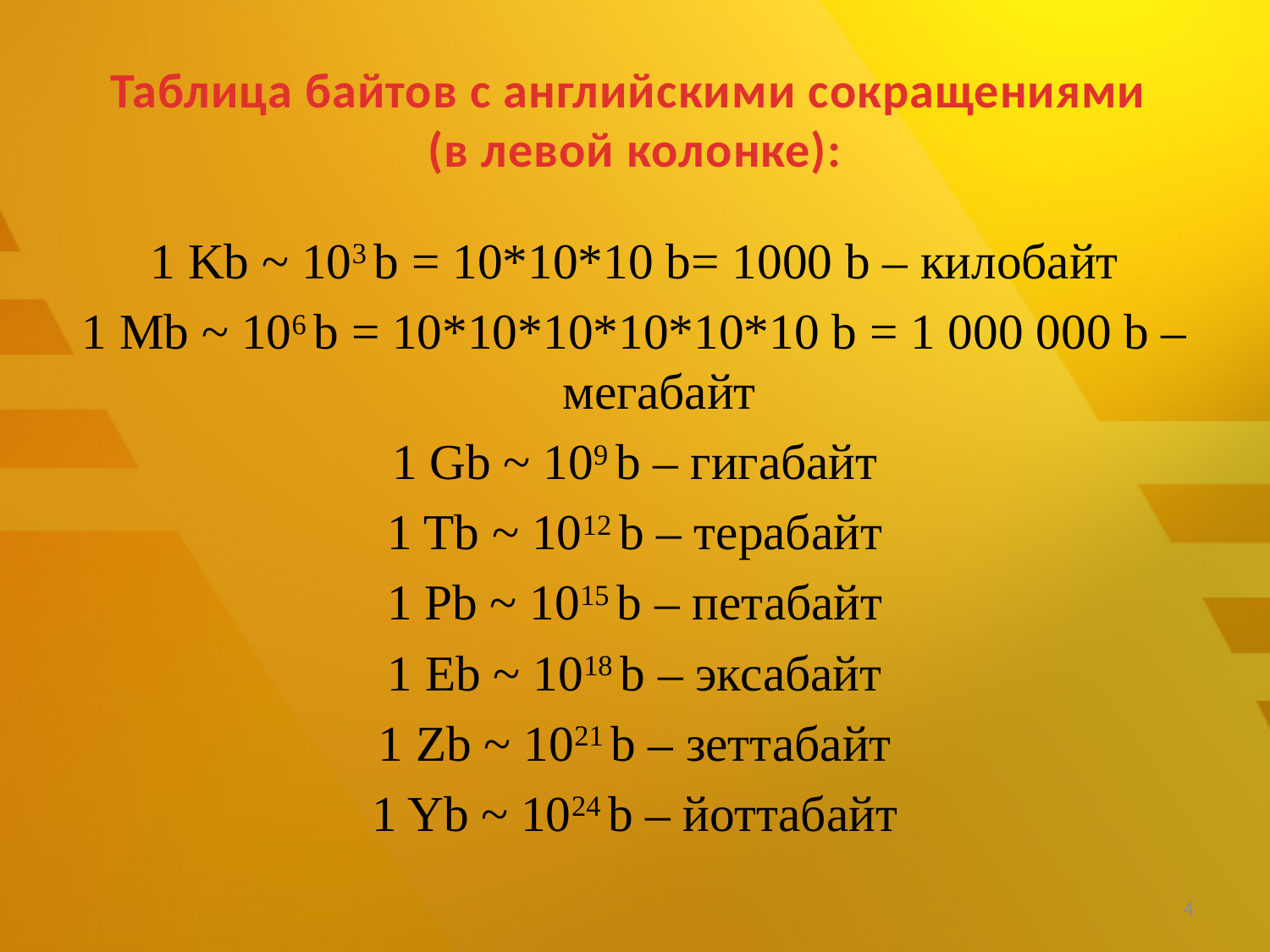

# Таблица байтов с английскими сокращениями (в левой колонке):
1 Kb ~ 103 b = 10*10*10 b= 1000 b – килобайт
1 Mb ~ 106 b = 10*10*10*10*10*10 b = 1 000 000 b – мегабайт
1 Gb ~ 109 b – гигабайт
1 Tb ~ 1012 b – терабайт
1 Pb ~ 1015 b – петабайт
1 Eb ~ 1018 b – эксабайт
1 Zb ~ 1021 b – зеттабайт
1 Yb ~ 1024 b – йоттабайт

4